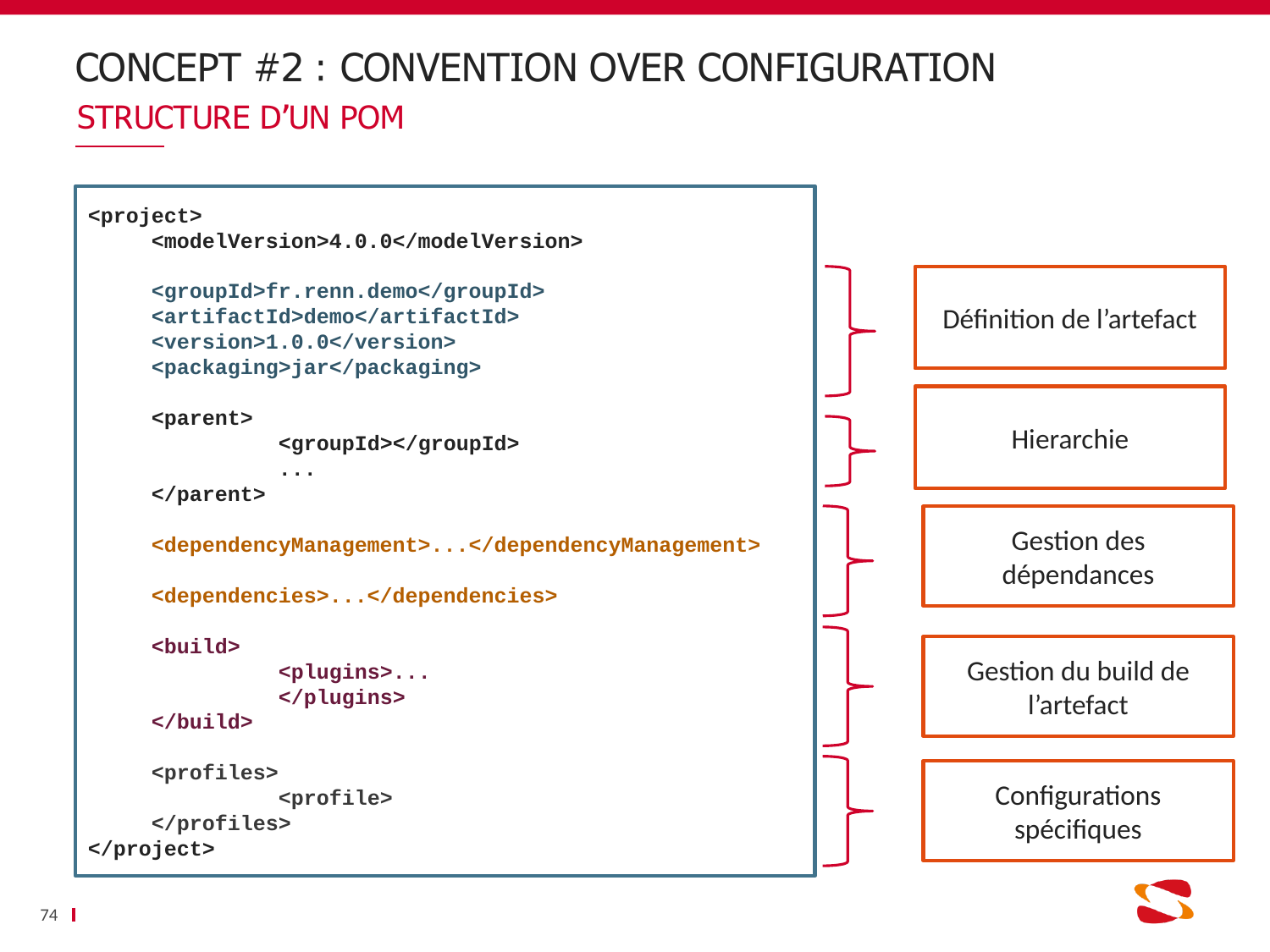

# Concept #2 : Convention over configuration
Structure d’un pom
<project>
<modelVersion>4.0.0</modelVersion>

<groupId>fr.renn.demo</groupId>
<artifactId>demo</artifactId>
<version>1.0.0</version>
<packaging>jar</packaging>

<parent>
	<groupId></groupId>
	...
</parent>

<dependencyManagement>...</dependencyManagement>

<dependencies>...</dependencies>

<build>
	<plugins>...
	</plugins>
</build>

<profiles>
	<profile>
</profiles>
</project>

Définition de l’artefact
Hierarchie

Gestion des dépendances

Gestion du build de l’artefact

Configurations spécifiques
74